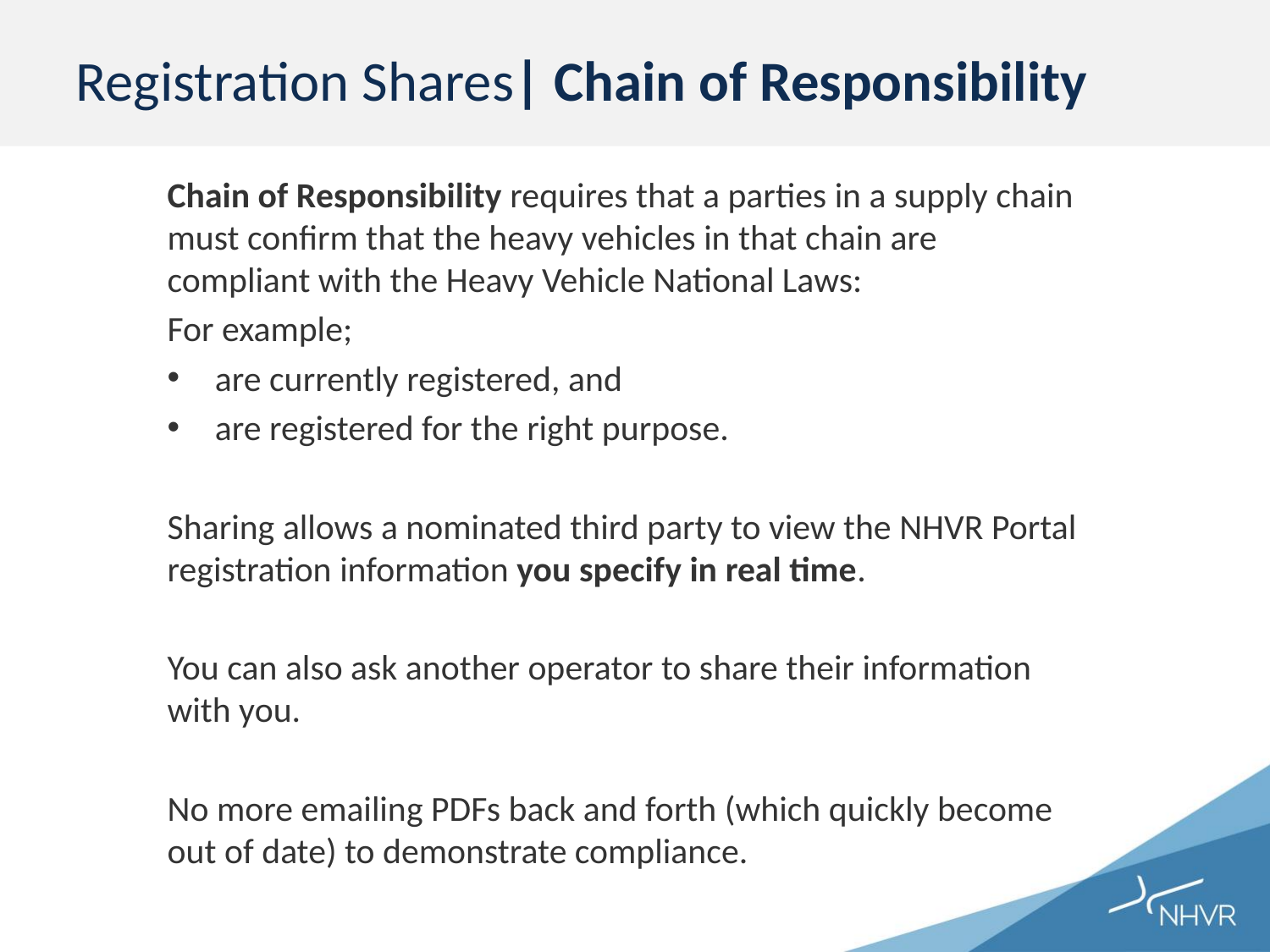

# Registration Shares| Chain of Responsibility
Chain of Responsibility requires that a parties in a supply chain must confirm that the heavy vehicles in that chain are compliant with the Heavy Vehicle National Laws:
For example;
are currently registered, and
are registered for the right purpose.

Sharing allows a nominated third party to view the NHVR Portal registration information you specify in real time.

You can also ask another operator to share their information with you.

No more emailing PDFs back and forth (which quickly become out of date) to demonstrate compliance.